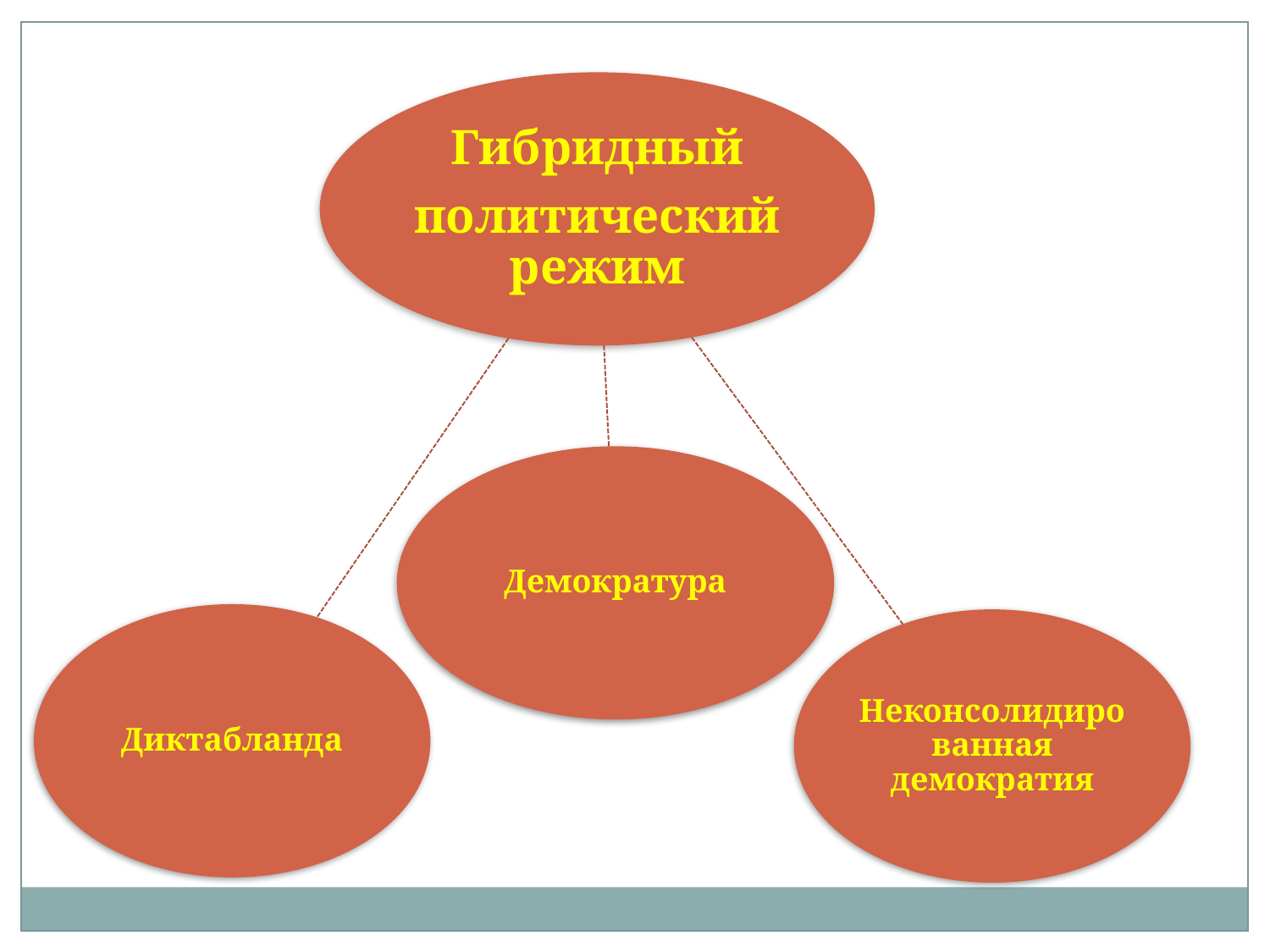

Гибридный
политический режим

Демократура

Неконсолидированная демократия

Диктабланда